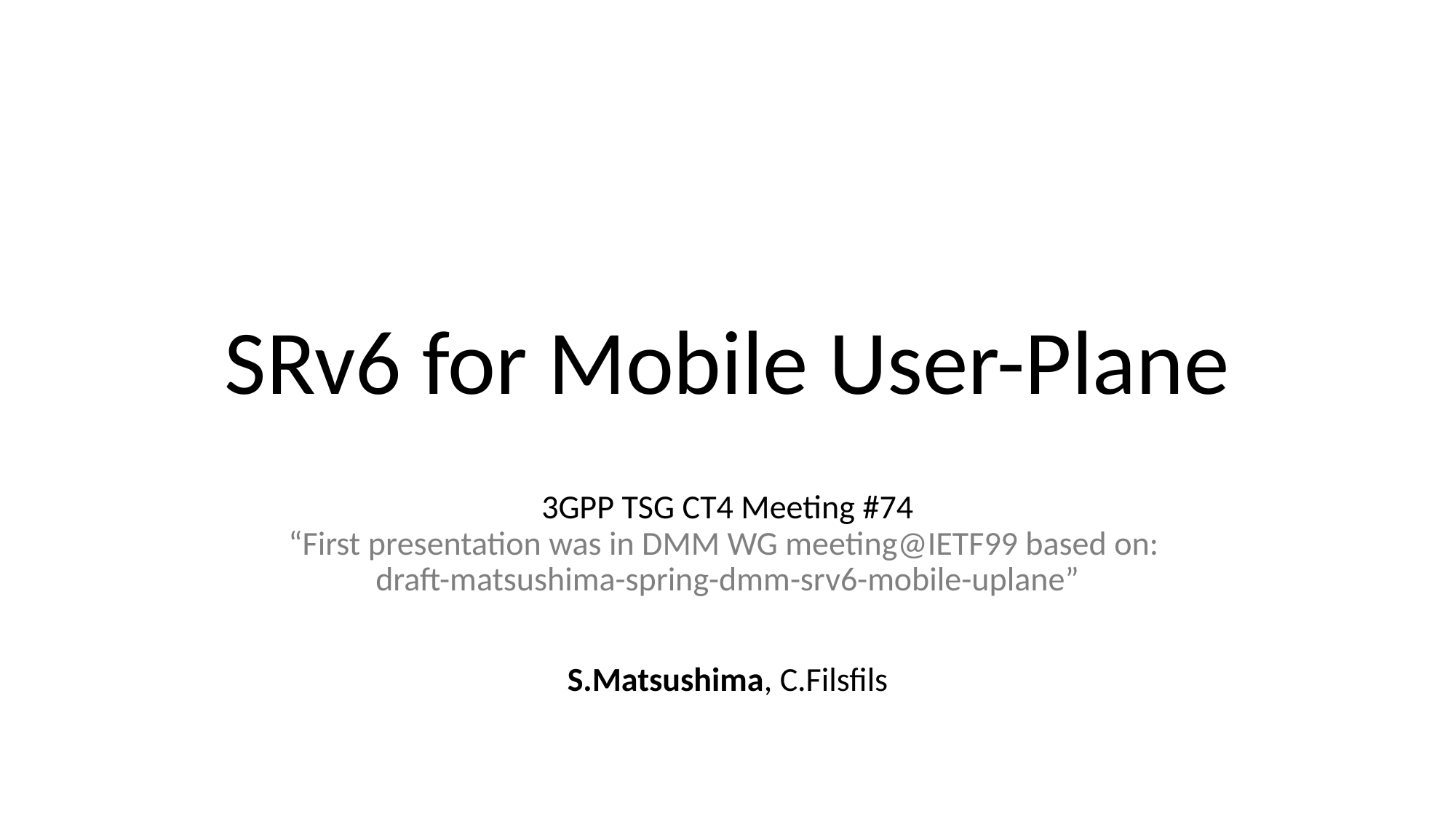

# SRv6 for Mobile User-Plane

3GPP TSG CT4 Meeting #74
“First presentation was in DMM WG meeting@IETF99 based on:
draft-matsushima-spring-dmm-srv6-mobile-uplane”

S.Matsushima, C.Filsfils